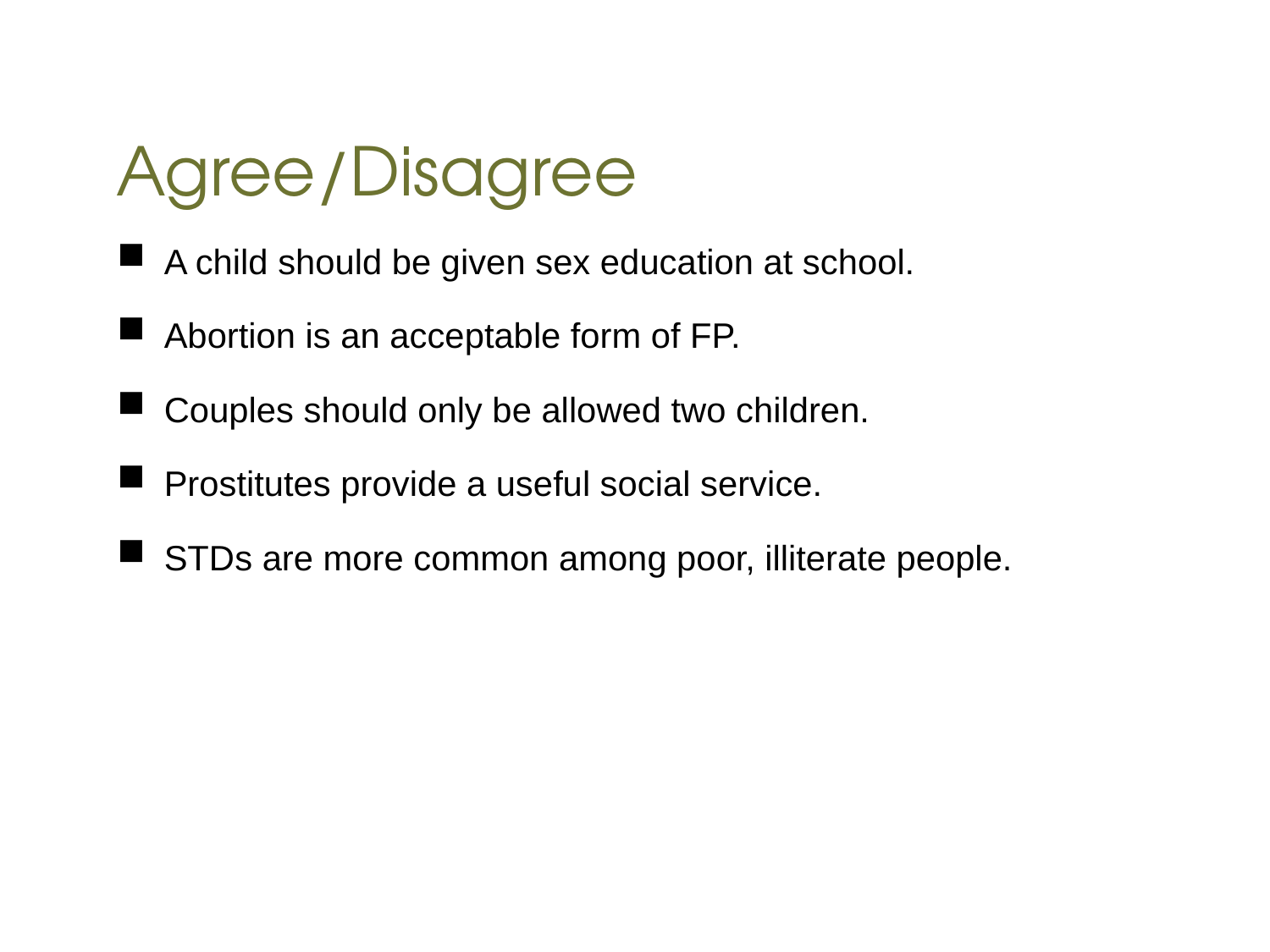

# Agree/Disagree
A child should be given sex education at school.
Abortion is an acceptable form of FP.
Couples should only be allowed two children.
Prostitutes provide a useful social service.
STDs are more common among poor, illiterate people.